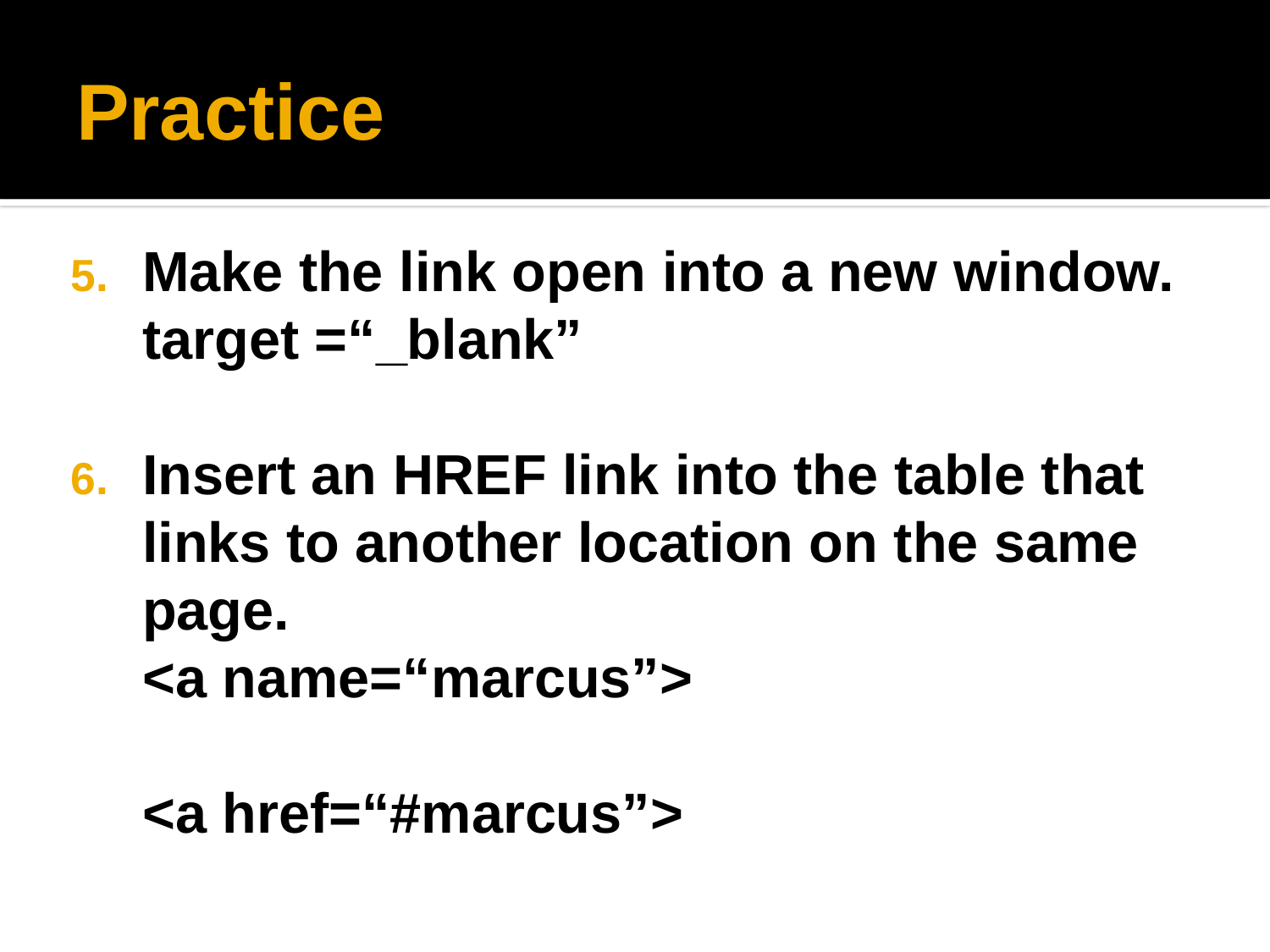

# Practice
Make the link open into a new window.
target =“_blank”
Insert an HREF link into the table that links to another location on the same page.
<a name=“marcus”>
<a href=“#marcus”>